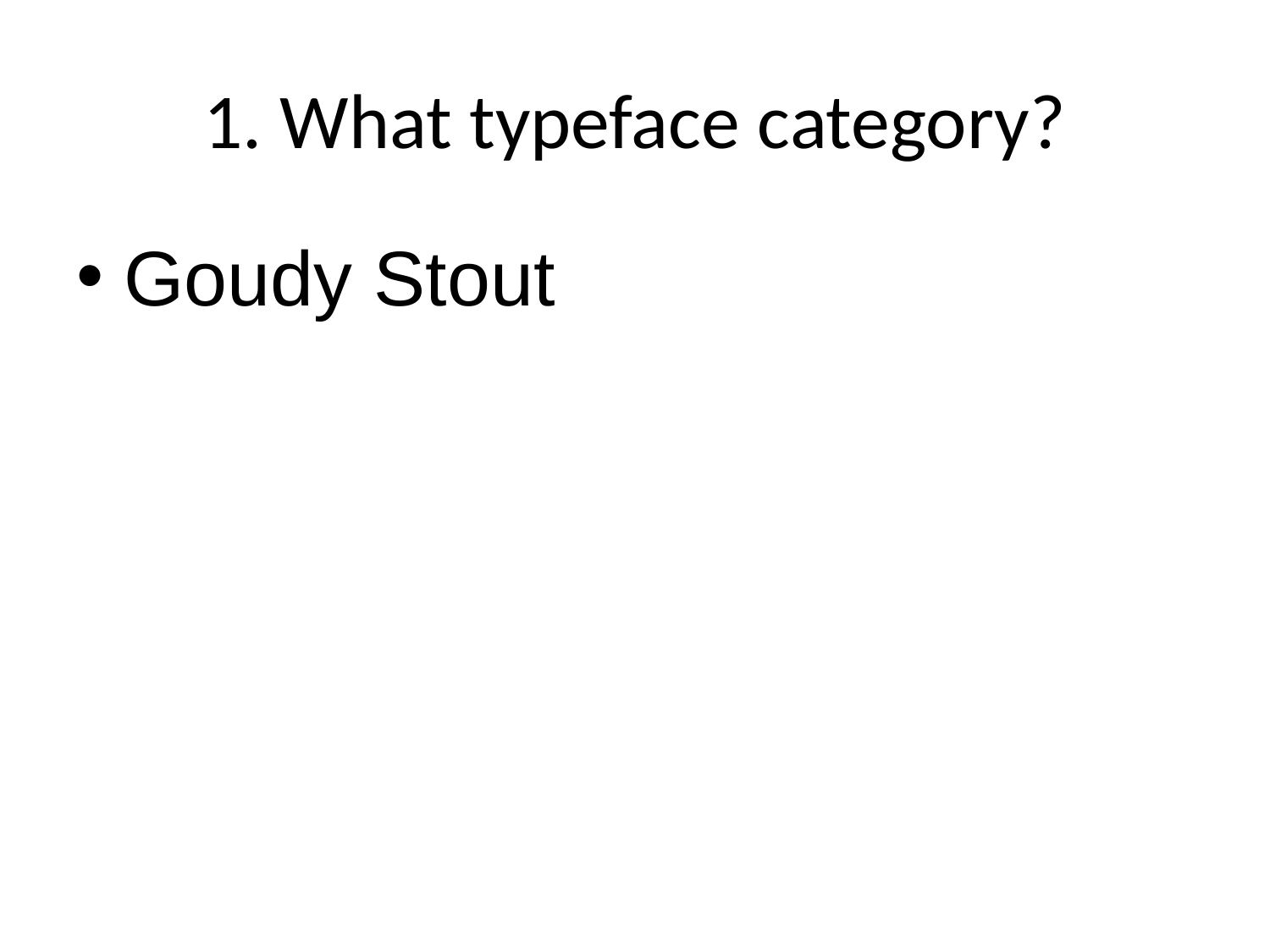

# 1. What typeface category?
Goudy Stout